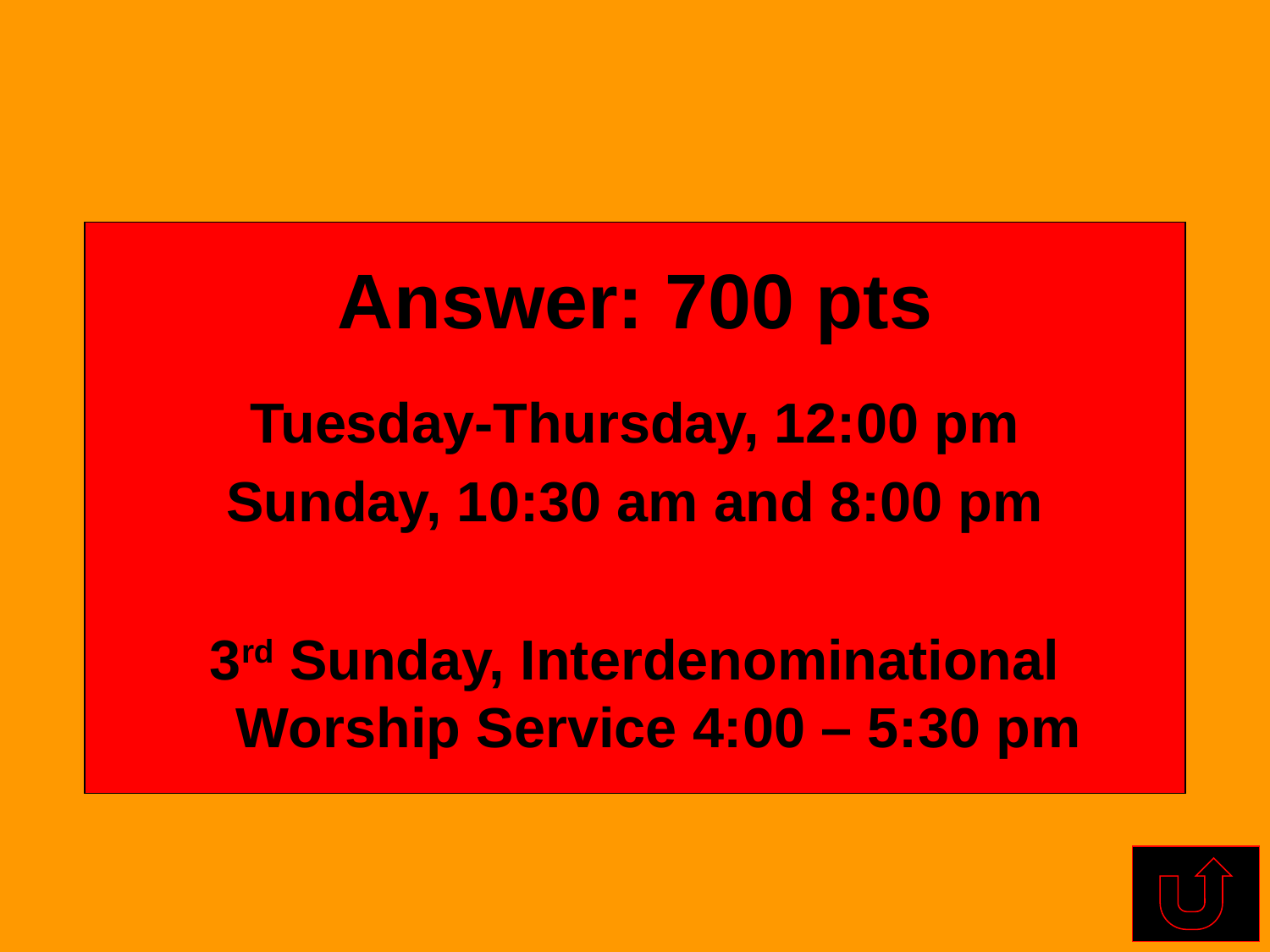

Tuesday-Thursday, 12:00 pm
Sunday, 10:30 am and 8:00 pm

3rd Sunday, Interdenominational Worship Service 4:00 – 5:30 pm

Answer: 700 pts